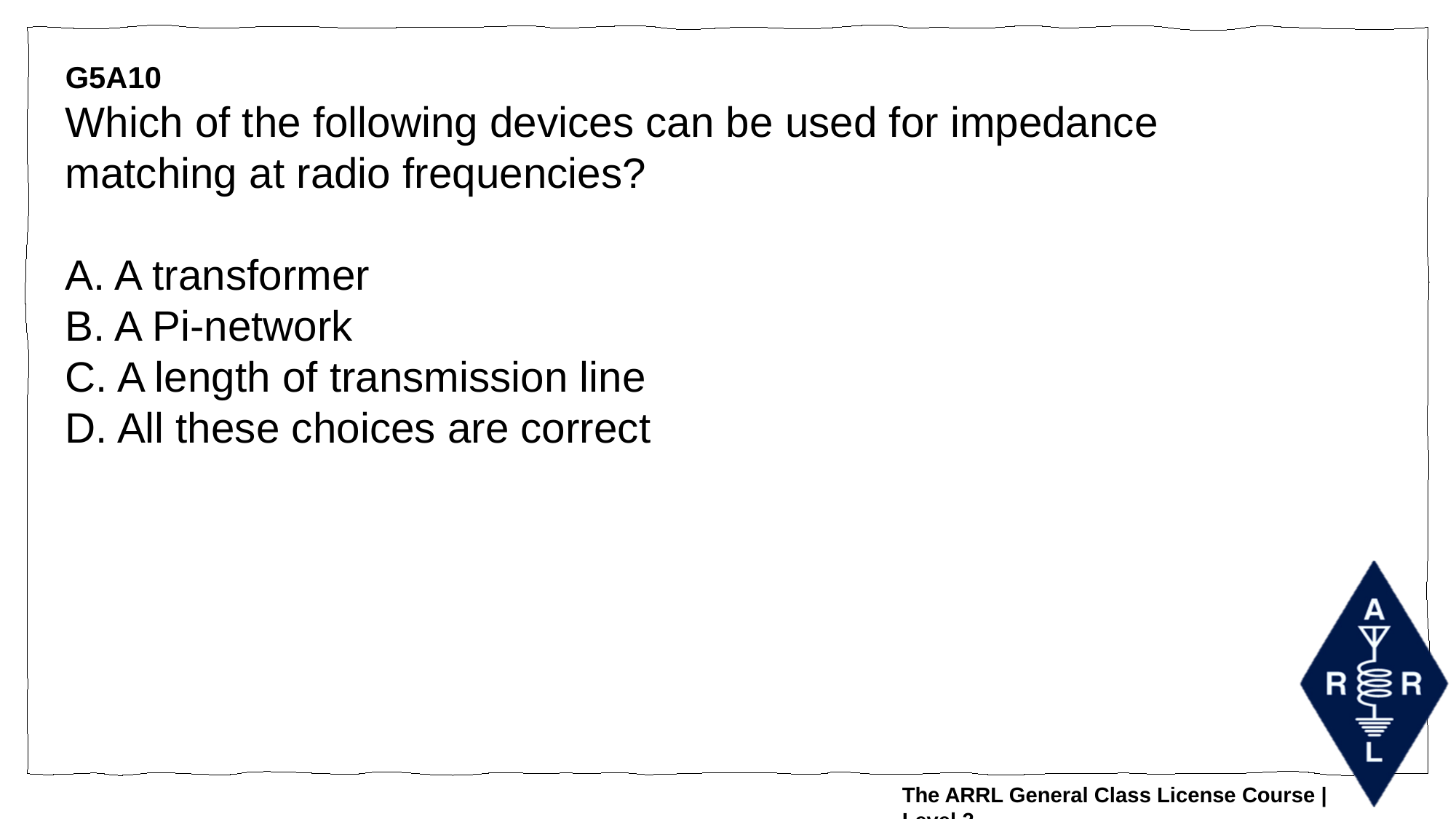

G5A10
Which of the following devices can be used for impedance matching at radio frequencies?

A. A transformer
B. A Pi-network
C. A length of transmission line
D. All these choices are correct